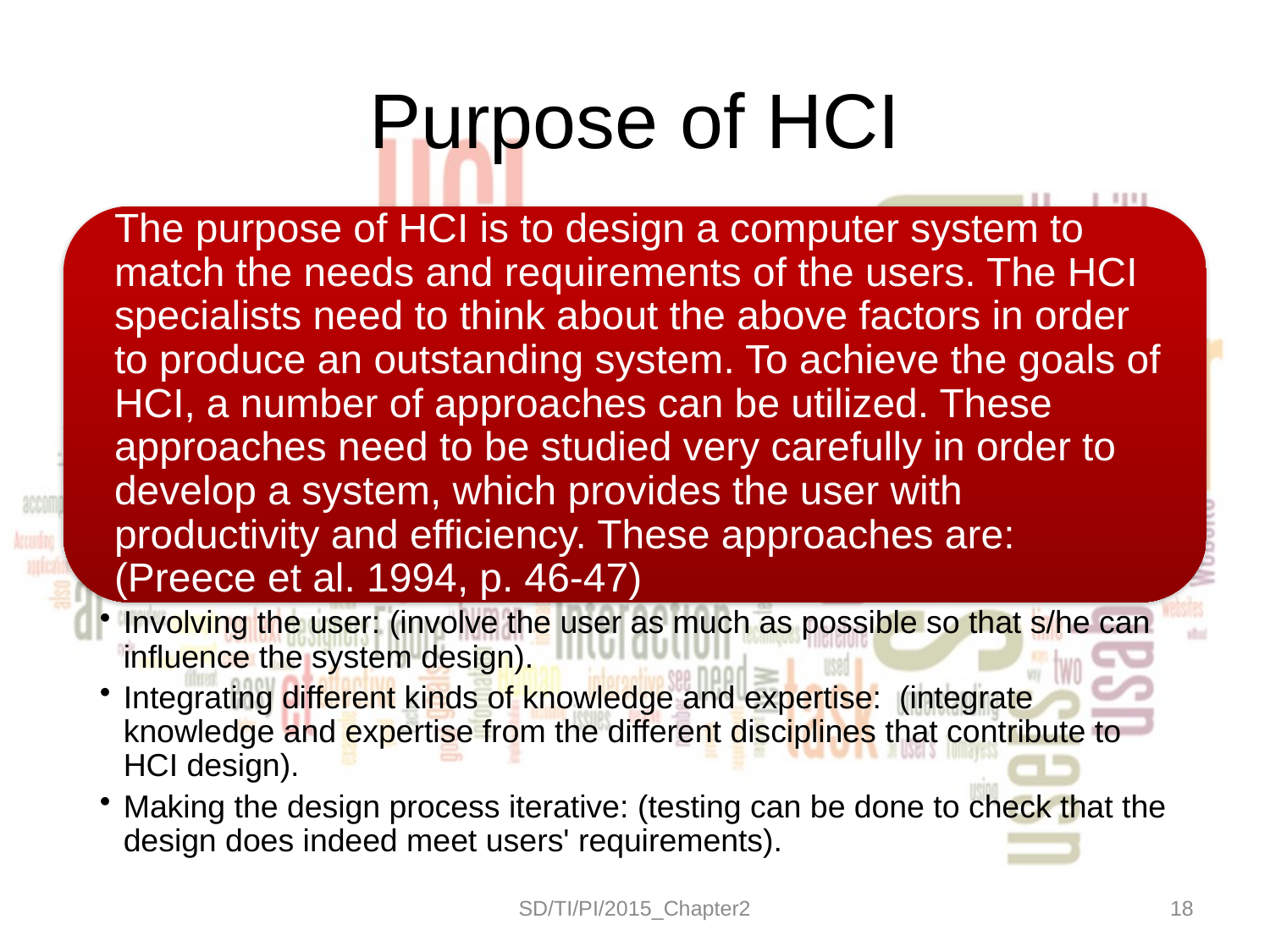

# Purpose of HCI
The purpose of HCI is to design a computer system to match the needs and requirements of the users. The HCI specialists need to think about the above factors in order to produce an outstanding system. To achieve the goals of HCI, a number of approaches can be utilized. These approaches need to be studied very carefully in order to develop a system, which provides the user with productivity and efficiency. These approaches are:  (Preece et al. 1994, p. 46-47)
Involving the user: (involve the user as much as possible so that s/he can influence the system design).
Integrating different kinds of knowledge and expertise:  (integrate knowledge and expertise from the different disciplines that contribute to HCI design).
Making the design process iterative: (testing can be done to check that the design does indeed meet users' requirements).
SD/TI/PI/2015_Chapter2
18